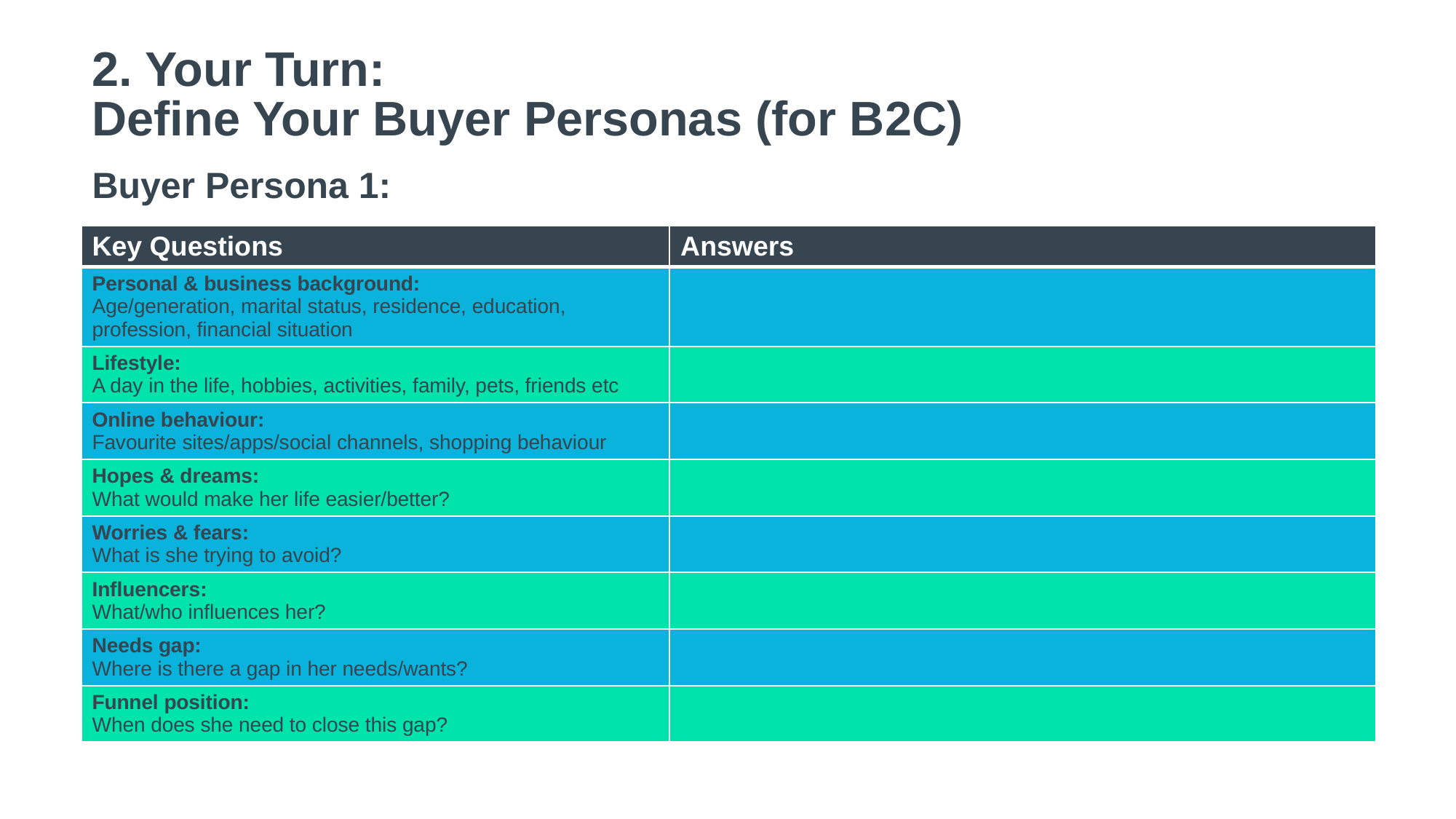

# 2. Your Turn: Define Your Buyer Personas (for B2C)
Buyer Persona 1:

| Key Questions | Answers |
| --- | --- |
| Personal & business background: Age/generation, marital status, residence, education, profession, financial situation |  |
| Lifestyle: A day in the life, hobbies, activities, family, pets, friends etc |  |
| Online behaviour: Favourite sites/apps/social channels, shopping behaviour |  |
| Hopes & dreams: What would make her life easier/better? |  |
| Worries & fears: What is she trying to avoid? |  |
| Influencers: What/who influences her? |  |
| Needs gap: Where is there a gap in her needs/wants? |  |
| Funnel position: When does she need to close this gap? |  |